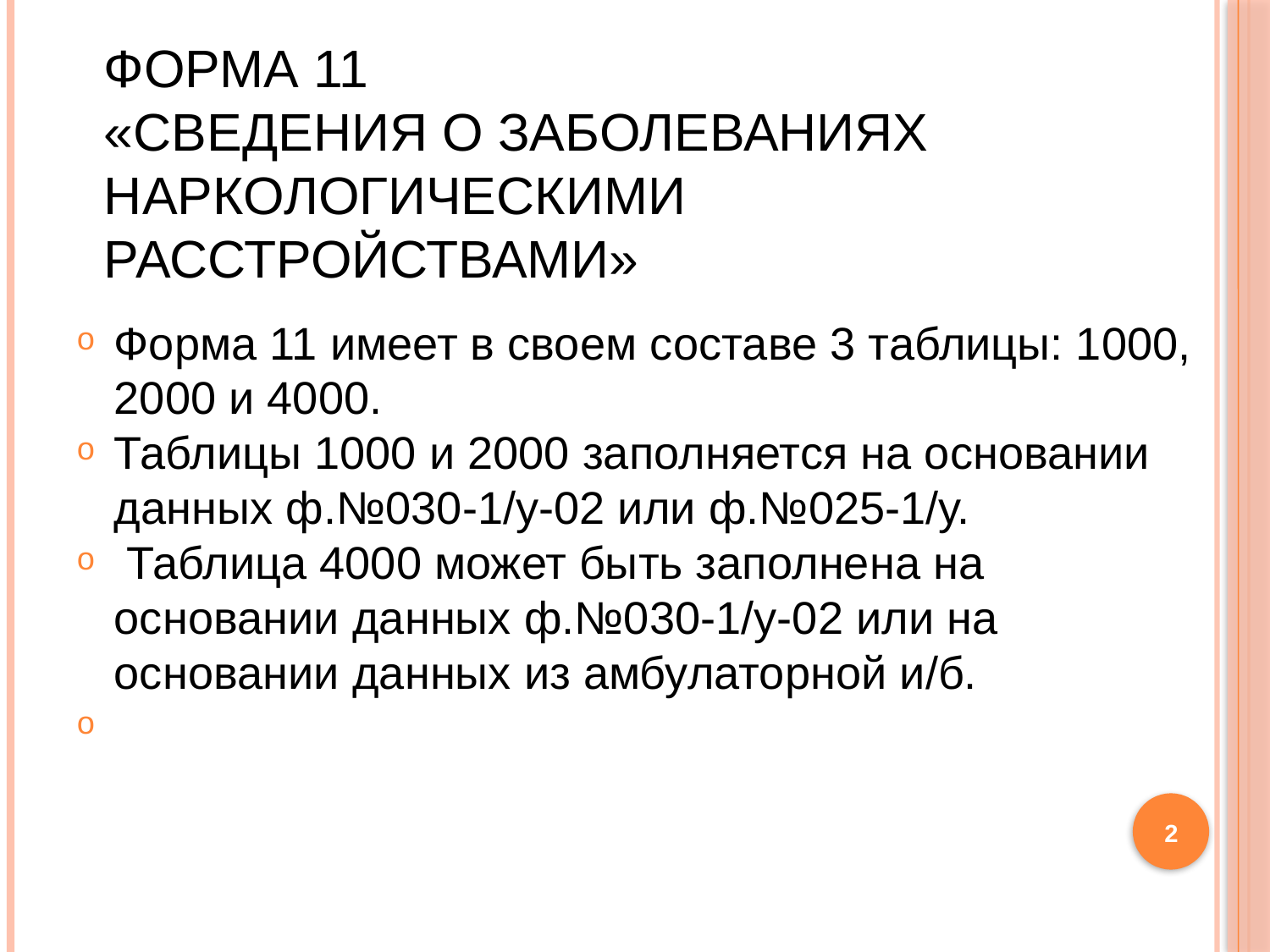

# ФОРМА 11 «СВЕДЕНИЯ О ЗАБОЛЕВАНИЯХ НАРКОЛОГИЧЕСКИМИ РАССТРОЙСТВАМИ»
Форма 11 имеет в своем составе 3 таблицы: 1000, 2000 и 4000.
Таблицы 1000 и 2000 заполняется на основании данных ф.№030-1/у-02 или ф.№025-1/у.
 Таблица 4000 может быть заполнена на основании данных ф.№030-1/у-02 или на основании данных из амбулаторной и/б.

2